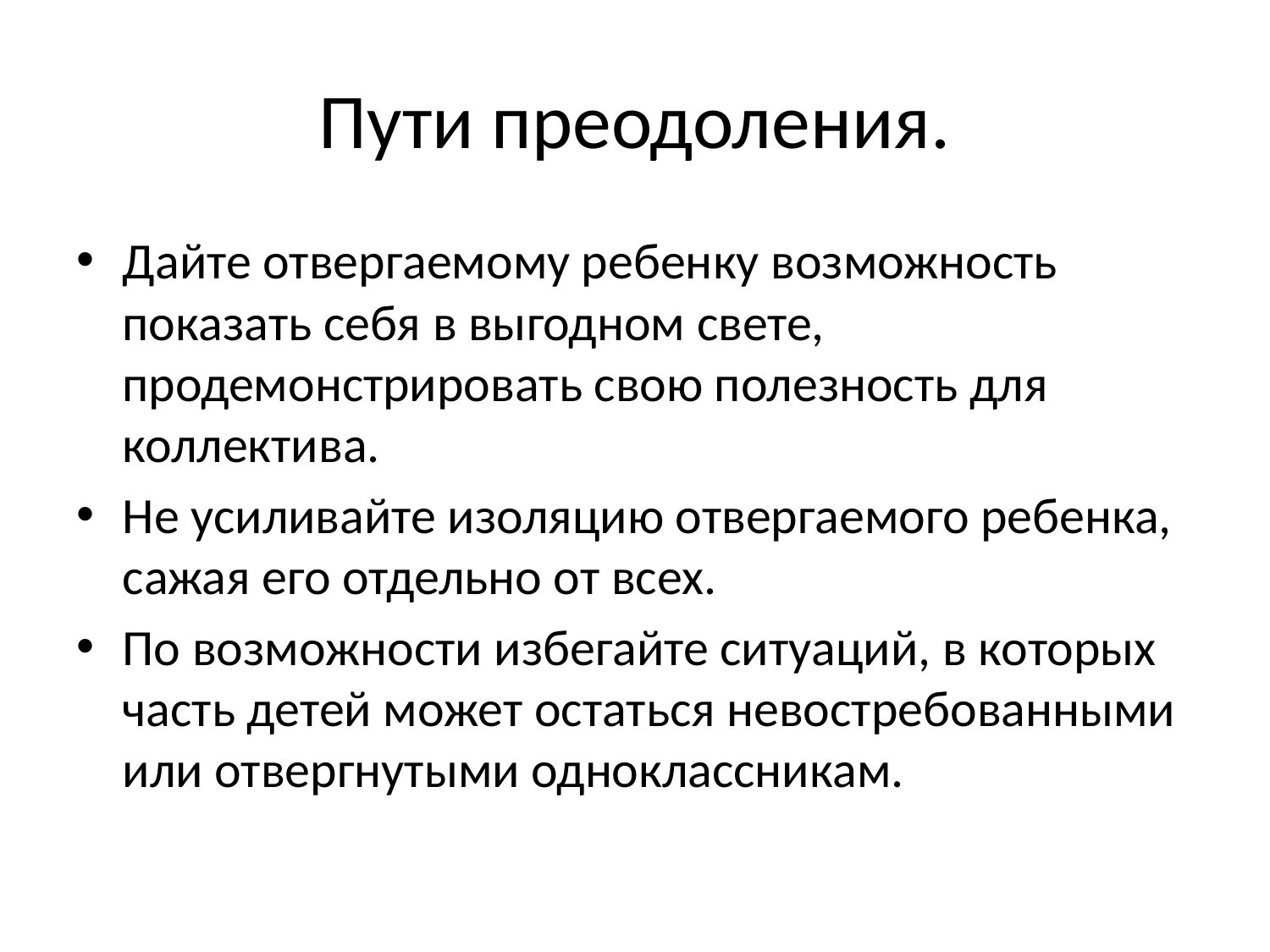

# Пути преодоления.
Дайте отвергаемому ребенку возможность показать себя в выгодном свете, продемонстрировать свою полезность для коллектива.
Не усиливайте изоляцию отвергаемого ребенка, сажая его отдельно от всех.
По возможности избегайте ситуаций, в которых часть детей может остаться невостребованными или отвергнутыми одноклассникам.